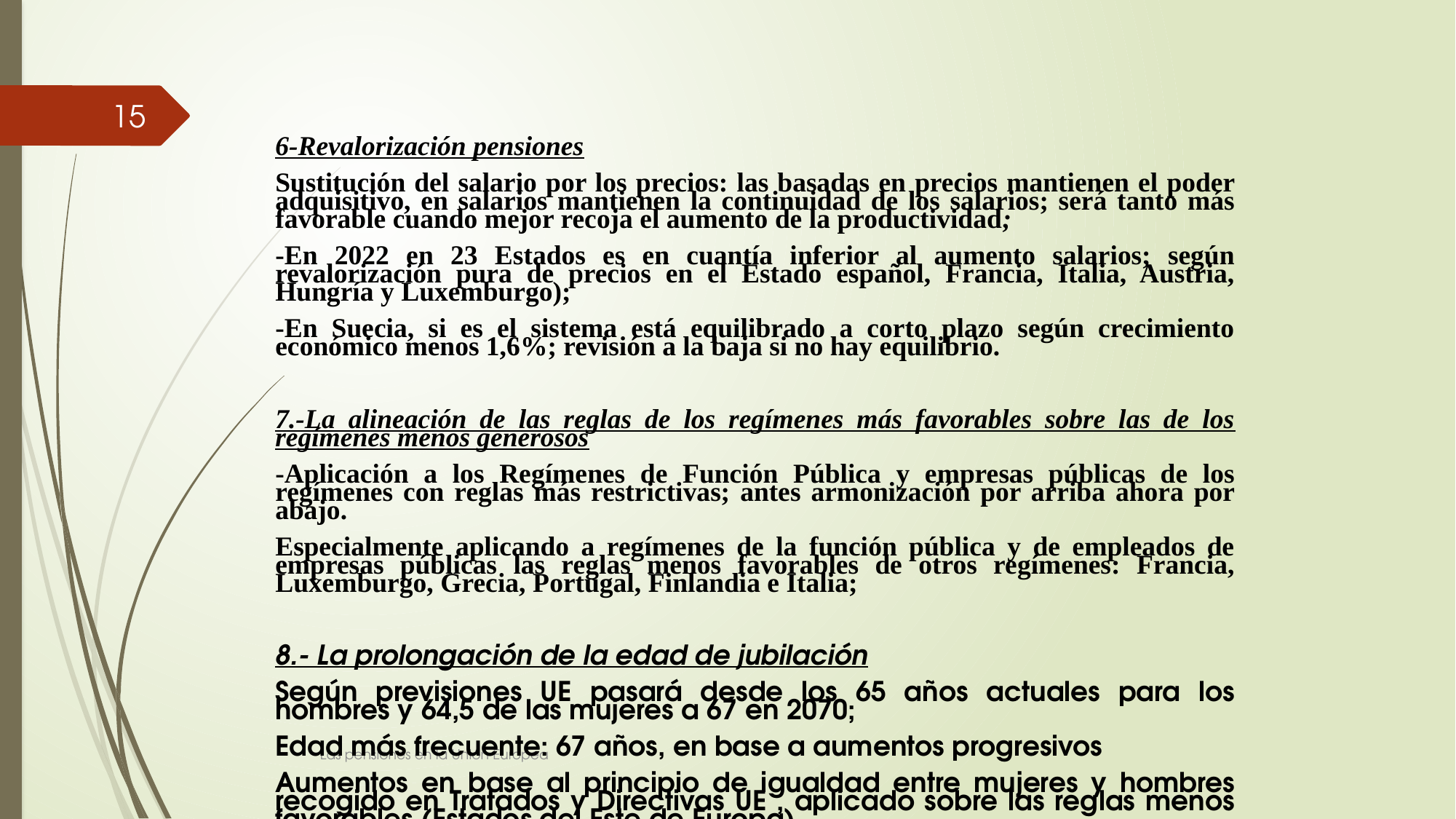

15
6-Revalorización pensiones
Sustitución del salario por los precios: las basadas en precios mantienen el poder adquisitivo, en salarios mantienen la continuidad de los salarios; será tanto más favorable cuando mejor recoja el aumento de la productividad;
-En 2022 en 23 Estados es en cuantía inferior al aumento salarios; según revalorización pura de precios en el Estado español, Francia, Italia, Austria, Hungría y Luxemburgo);
-En Suecia, si es el sistema está equilibrado a corto plazo según crecimiento económico menos 1,6%; revisión a la baja si no hay equilibrio.

7.-La alineación de las reglas de los regímenes más favorables sobre las de los regímenes menos generosos
-Aplicación a los Regímenes de Función Pública y empresas públicas de los regímenes con reglas más restrictivas; antes armonización por arriba ahora por abajo.
Especialmente aplicando a regímenes de la función pública y de empleados de empresas públicas las reglas menos favorables de otros regímenes: Francia, Luxemburgo, Grecia, Portugal, Finlandia e Italia;

8.- La prolongación de la edad de jubilación
Según previsiones UE pasará desde los 65 años actuales para los hombres y 64,5 de las mujeres a 67 en 2070;
Edad más frecuente: 67 años, en base a aumentos progresivos
Aumentos en base al principio de igualdad entre mujeres y hombres recogido en Tratados y Directivas UE , aplicado sobre las reglas menos favorables (Estados del Este de Europa)
Aumentos en base a aumento esperanza media de vida: en 10 Estados miembros (cuadro)

Las pensiones en la Unión Europea